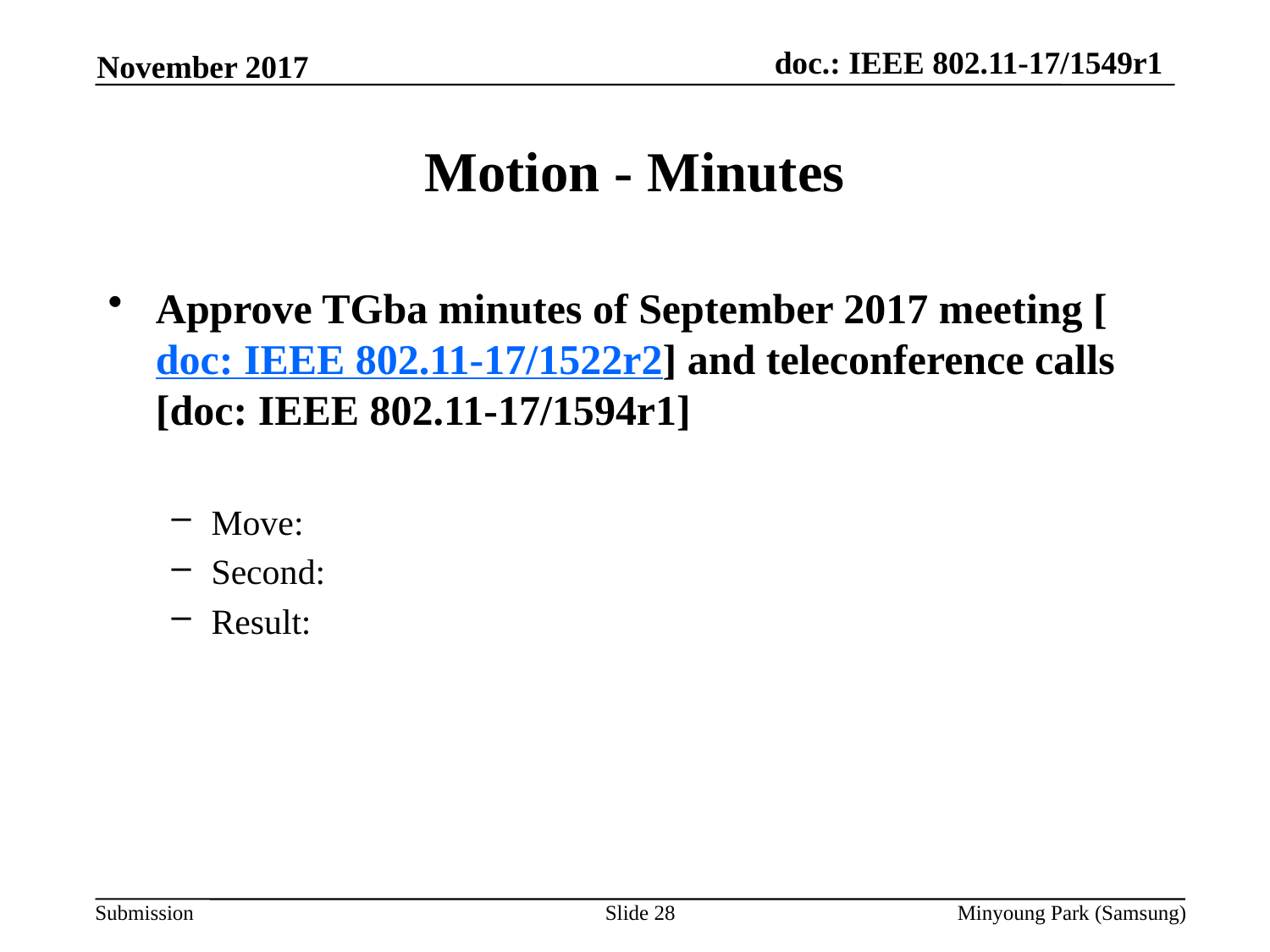

November 2017
# Motion - Minutes
Approve TGba minutes of September 2017 meeting [doc: IEEE 802.11-17/1522r2] and teleconference calls [doc: IEEE 802.11-17/1594r1]

Move:
Second:
Result:
Slide 28
Minyoung Park (Samsung)